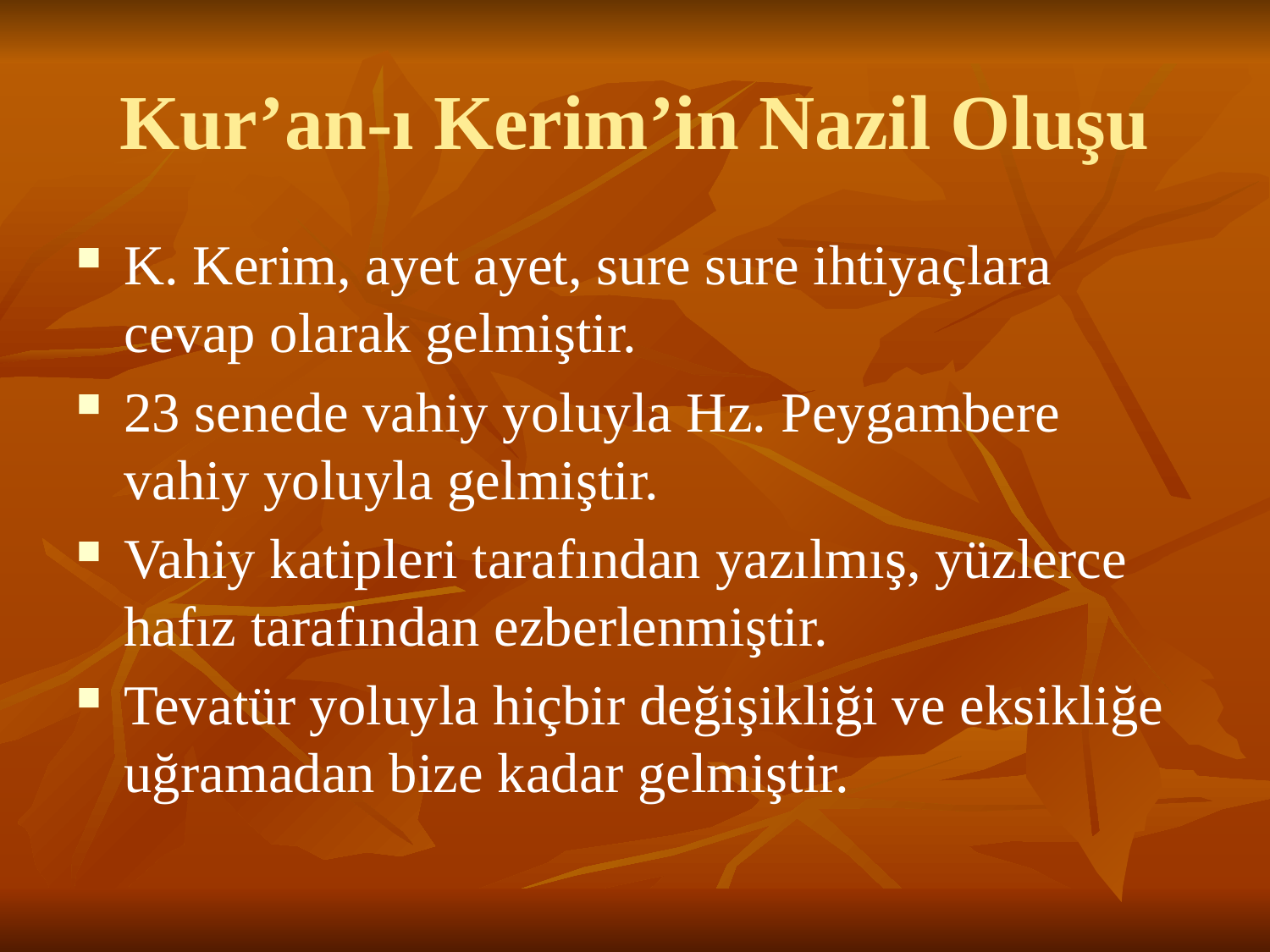

# Kur’an-ı Kerim’in Nazil Oluşu
K. Kerim, ayet ayet, sure sure ihtiyaçlara cevap olarak gelmiştir.
23 senede vahiy yoluyla Hz. Peygambere vahiy yoluyla gelmiştir.
Vahiy katipleri tarafından yazılmış, yüzlerce hafız tarafından ezberlenmiştir.
Tevatür yoluyla hiçbir değişikliği ve eksikliğe uğramadan bize kadar gelmiştir.